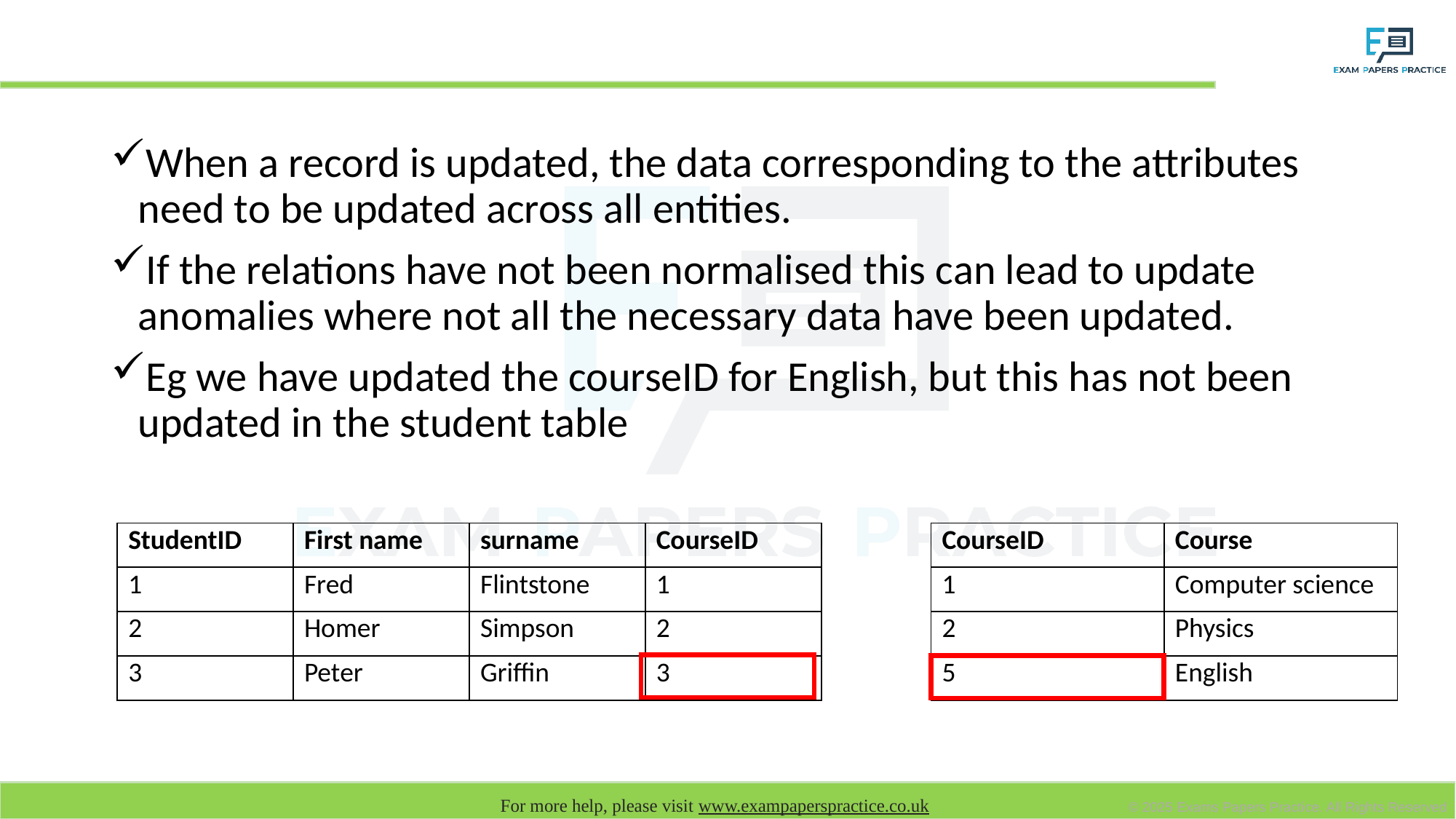

# Update / modification anomalies
When a record is updated, the data corresponding to the attributes need to be updated across all entities.
If the relations have not been normalised this can lead to update anomalies where not all the necessary data have been updated.
Eg we have updated the courseID for English, but this has not been updated in the student table
| StudentID | First name | surname | CourseID |
| --- | --- | --- | --- |
| 1 | Fred | Flintstone | 1 |
| 2 | Homer | Simpson | 2 |
| 3 | Peter | Griffin | 3 |
| CourseID | Course |
| --- | --- |
| 1 | Computer science |
| 2 | Physics |
| 5 | English |